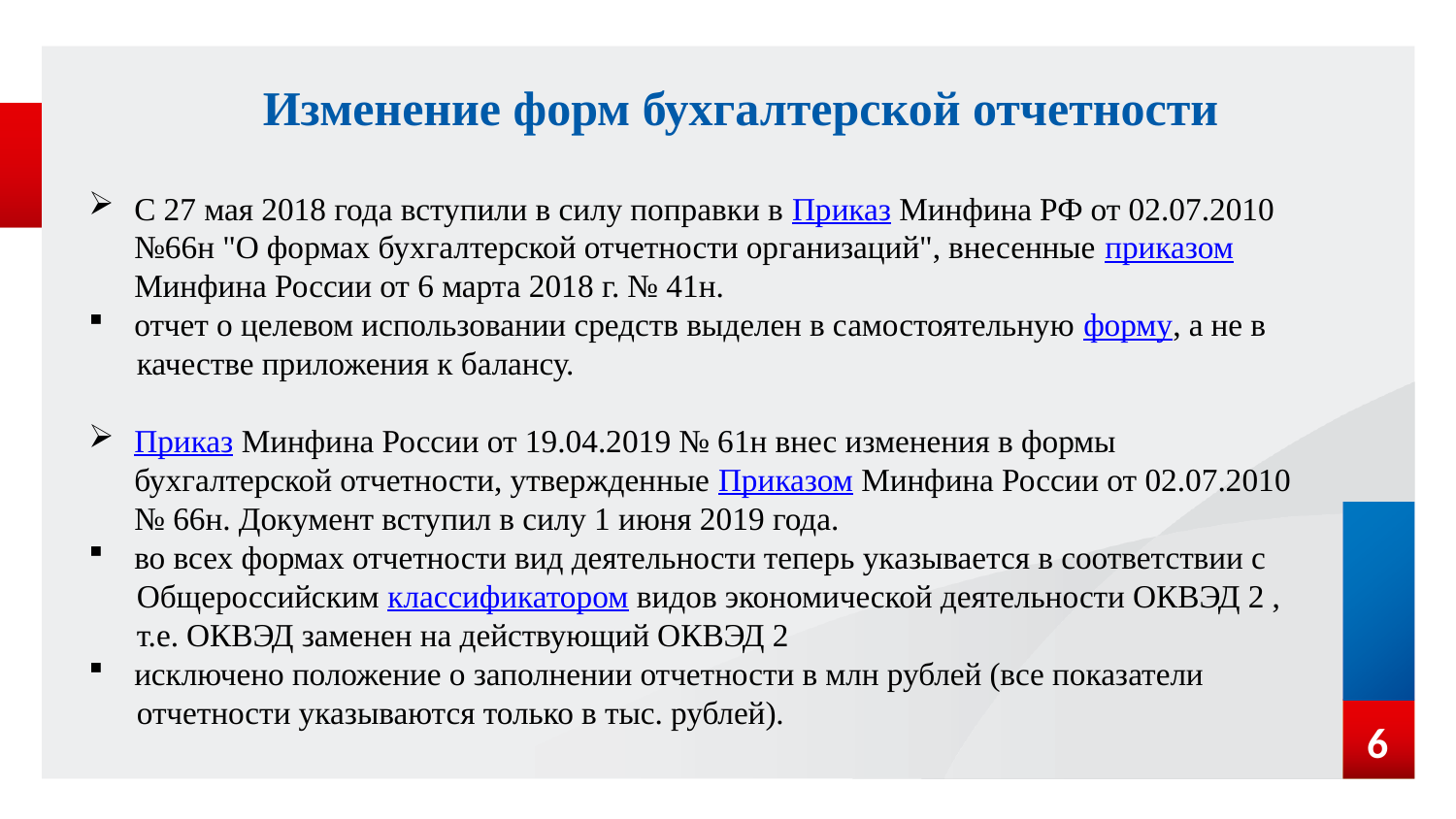

# Изменение форм бухгалтерской отчетности
С 27 мая 2018 года вступили в силу поправки в Приказ Минфина РФ от 02.07.2010 №66н "О формах бухгалтерской отчетности организаций", внесенные приказом Минфина России от 6 марта 2018 г. № 41н.
отчет о целевом использовании средств выделен в самостоятельную форму, а не в
      качестве приложения к балансу.

Приказ Минфина России от 19.04.2019 № 61н внес изменения в формы бухгалтерской отчетности, утвержденные Приказом Минфина России от 02.07.2010 № 66н. Документ вступил в силу 1 июня 2019 года.
во всех формах отчетности вид деятельности теперь указывается в соответствии с
      Общероссийским классификатором видов экономической деятельности ОКВЭД 2 ,
      т.е. ОКВЭД заменен на действующий ОКВЭД 2
исключено положение о заполнении отчетности в млн рублей (все показатели
      отчетности указываются только в тыс. рублей).

 6